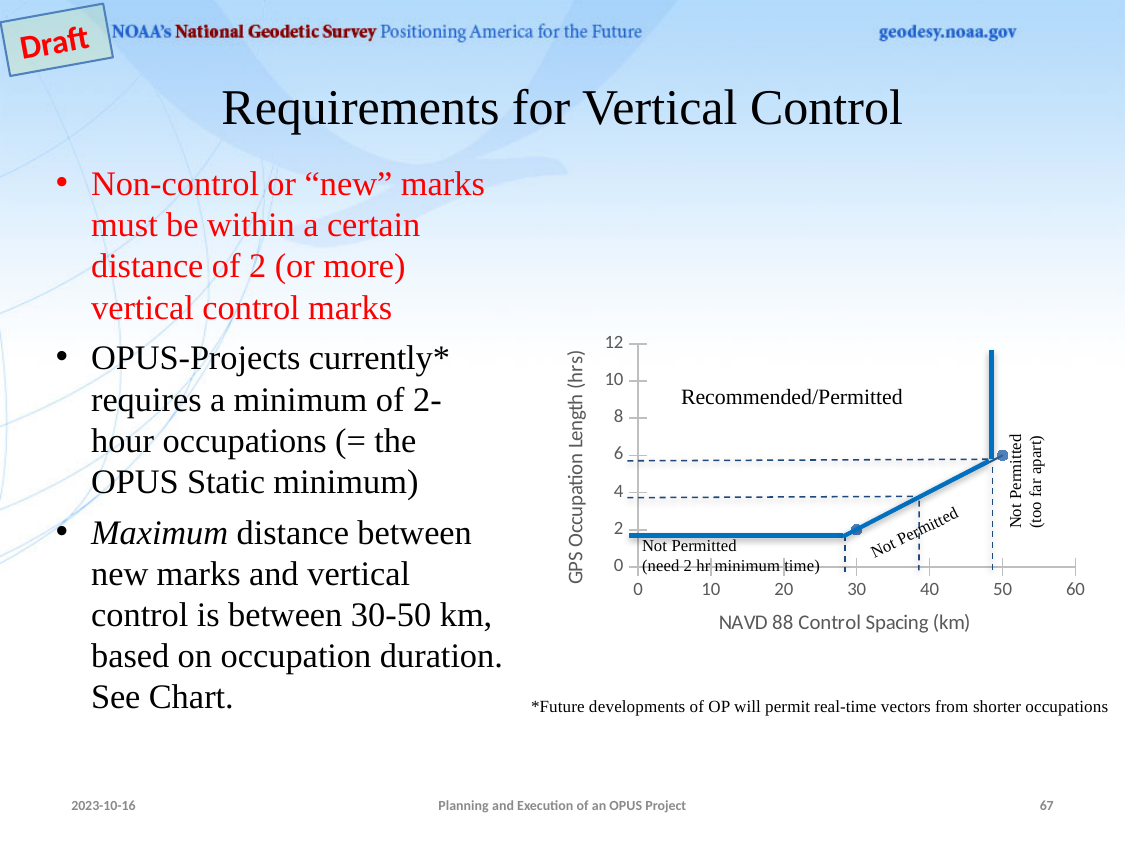

Draft
# Requirements for Vertical Control
Non-control or “new” marks must be within a certain distance of 2 (or more) vertical control marks
OPUS-Projects currently* requires a minimum of 2-hour occupations (= the OPUS Static minimum)
Maximum distance between new marks and vertical control is between 30-50 km, based on occupation duration. See Chart.

### Chart

| Category |  |
|---|---|
Recommended/Permitted
Not Permitted
(too far apart)
Not Permitted
Not Permitted
(need 2 hr minimum time)
*Future developments of OP will permit real-time vectors from shorter occupations
2023-10-16
Planning and Execution of an OPUS Project
67